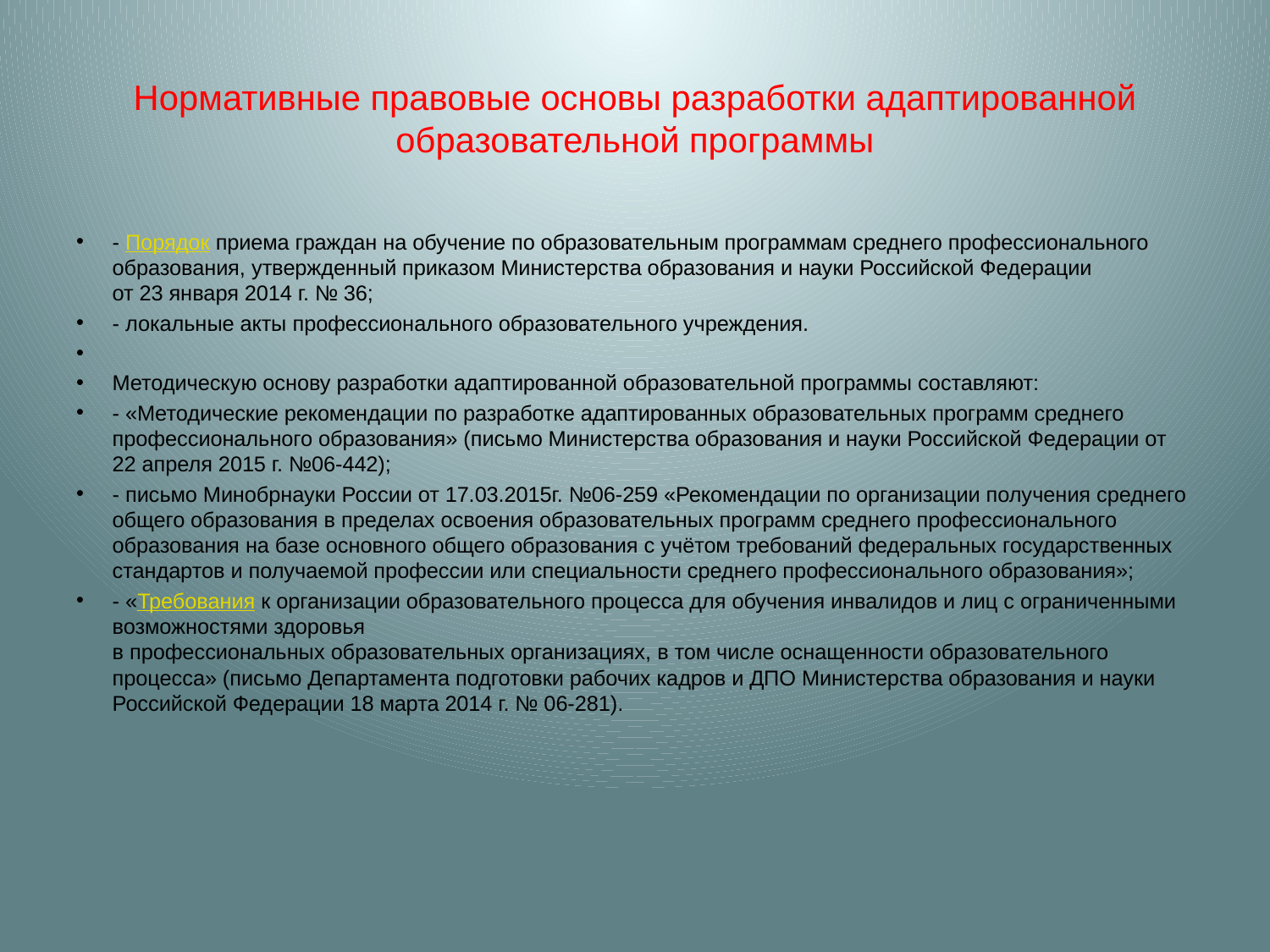

# Нормативные правовые основы разработки адаптированной образовательной программы
- Порядок приема граждан на обучение по образовательным программам среднего профессионального образования, утвержденный приказом Министерства образования и науки Российской Федерации
от 23 января 2014 г. № 36;
- локальные акты профессионального образовательного учреждения.

Методическую основу разработки адаптированной образовательной программы составляют:
- «Методические рекомендации по разработке адаптированных образовательных программ среднего профессионального образования» (письмо Министерства образования и науки Российской Федерации от 22 апреля 2015 г. №06-442);
- письмо Минобрнауки России от 17.03.2015г. №06-259 «Рекомендации по организации получения среднего общего образования в пределах освоения образовательных программ среднего профессионального образования на базе основного общего образования с учётом требований федеральных государственных стандартов и получаемой профессии или специальности среднего профессионального образования»;
- «Требования к организации образовательного процесса для обучения инвалидов и лиц с ограниченными возможностями здоровья
в профессиональных образовательных организациях, в том числе оснащенности образовательного процесса» (письмо Департамента подготовки рабочих кадров и ДПО Министерства образования и науки Российской Федерации 18 марта 2014 г. № 06-281).